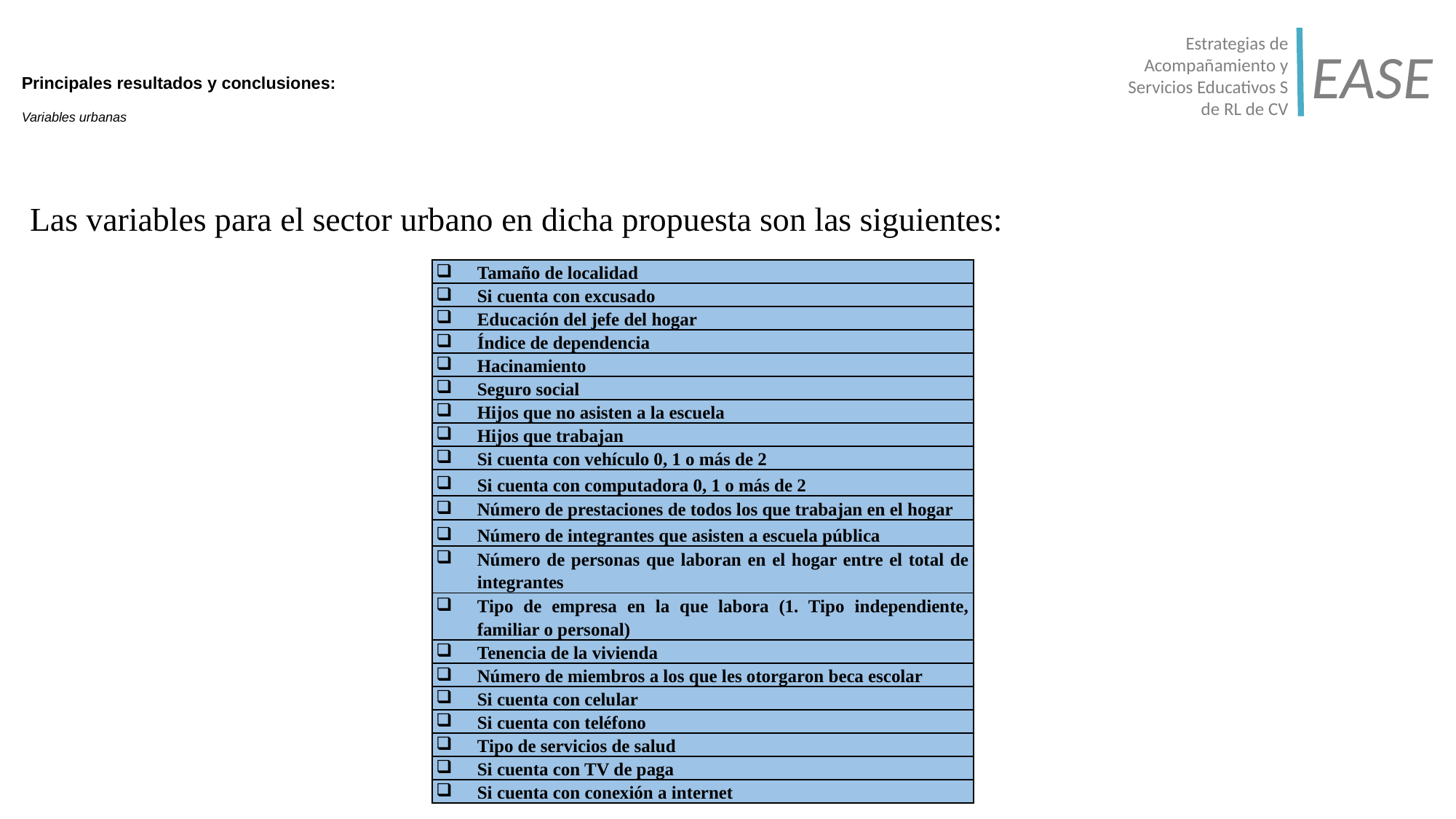

Estrategias de Acompañamiento y Servicios Educativos S de RL de CV

EASE
# Principales resultados y conclusiones: Variables urbanas
 Las variables para el sector urbano en dicha propuesta son las siguientes:
| Tamaño de localidad |
| --- |
| Si cuenta con excusado |
| Educación del jefe del hogar |
| Índice de dependencia |
| Hacinamiento |
| Seguro social |
| Hijos que no asisten a la escuela |
| Hijos que trabajan |
| Si cuenta con vehículo 0, 1 o más de 2 |
| Si cuenta con computadora 0, 1 o más de 2 |
| Número de prestaciones de todos los que trabajan en el hogar |
| Número de integrantes que asisten a escuela pública |
| Número de personas que laboran en el hogar entre el total de integrantes |
| Tipo de empresa en la que labora (1. Tipo independiente, familiar o personal) |
| Tenencia de la vivienda |
| Número de miembros a los que les otorgaron beca escolar |
| Si cuenta con celular |
| Si cuenta con teléfono |
| Tipo de servicios de salud |
| Si cuenta con TV de paga |
| Si cuenta con conexión a internet |